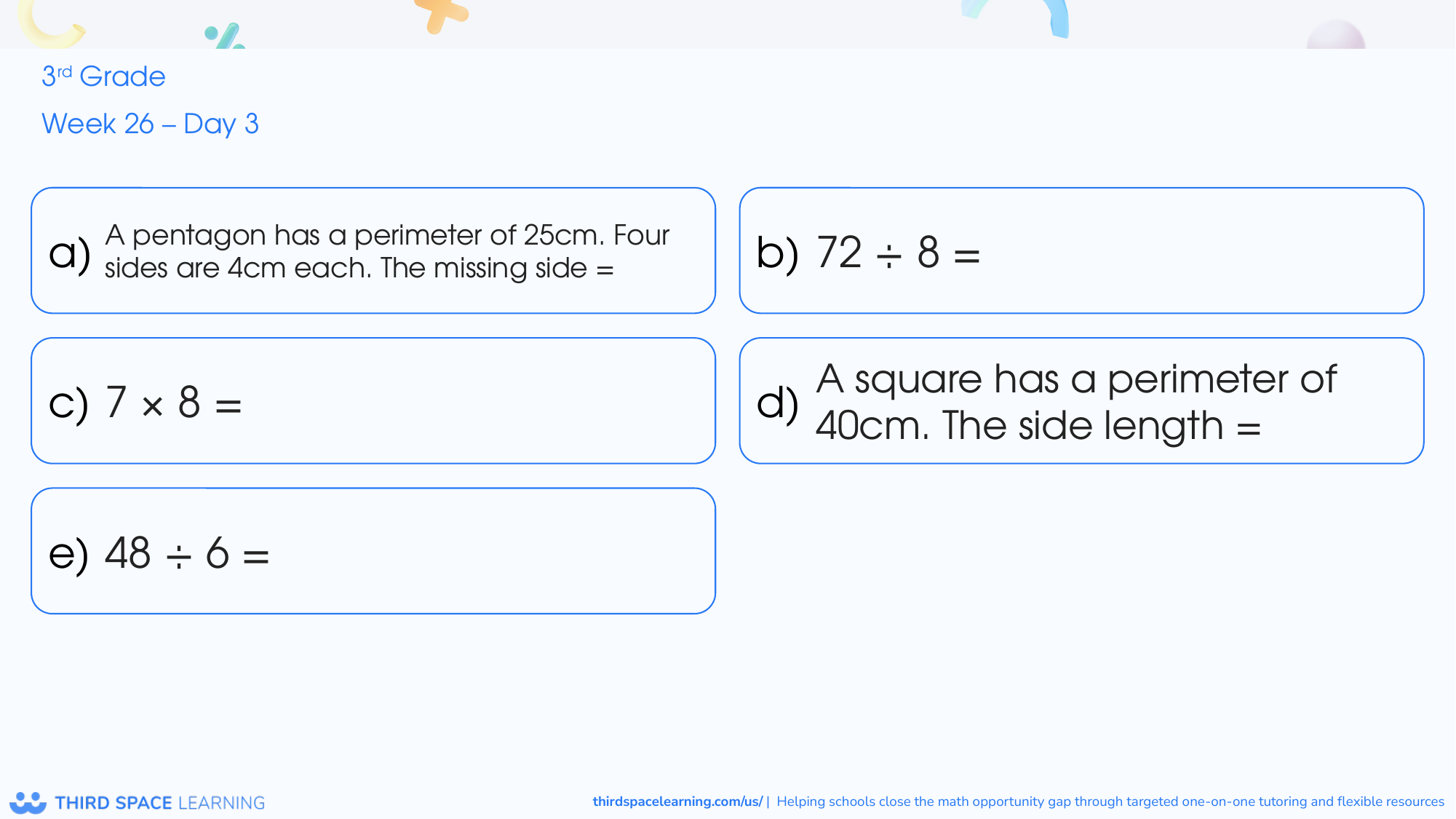

3rd Grade
Week 26 – Day 3
A pentagon has a perimeter of 25cm. Four sides are 4cm each. The missing side =
72 ÷ 8 =
7 × 8 =
A square has a perimeter of 40cm. The side length =
48 ÷ 6 =